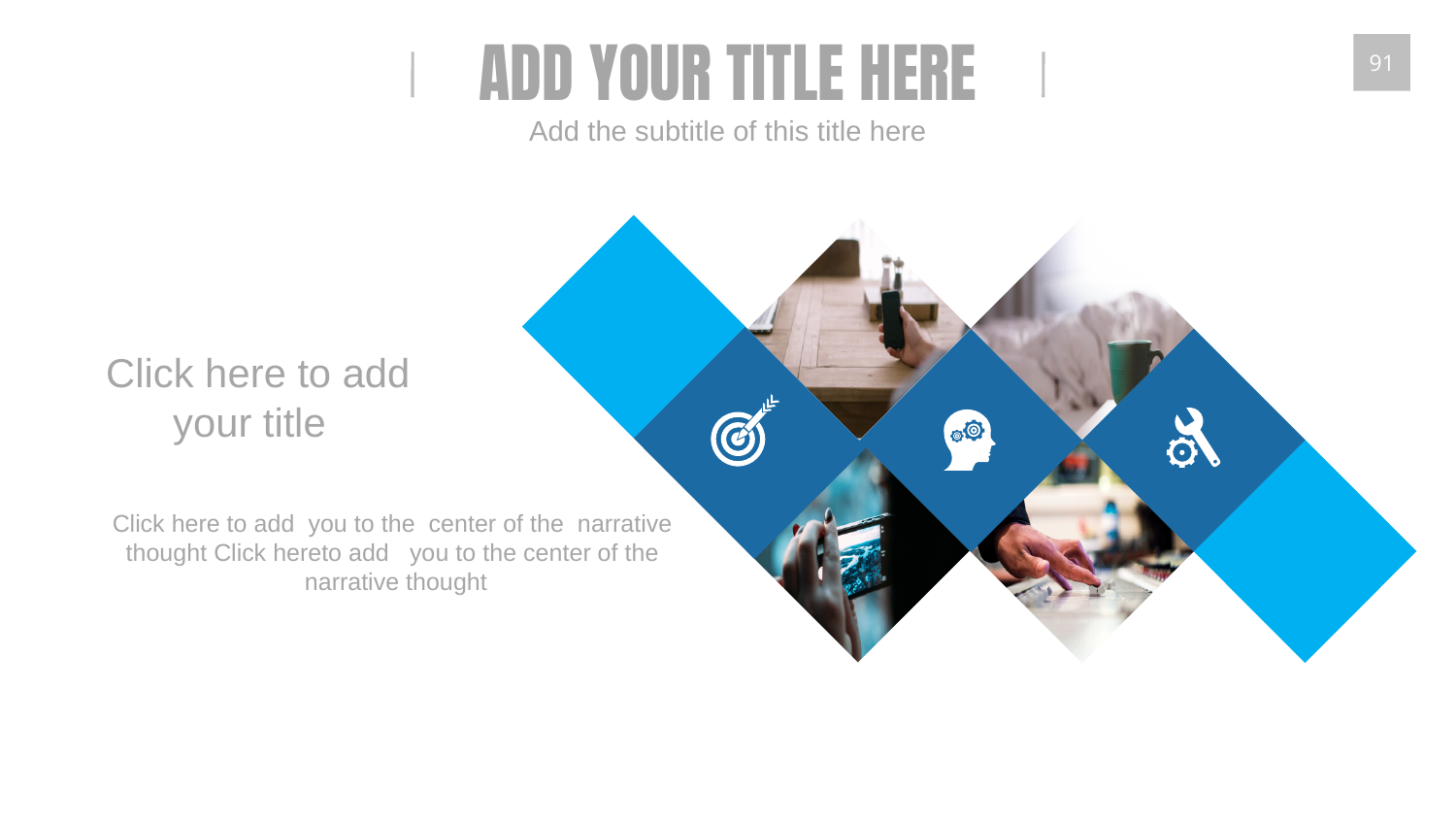

ADD YOUR TITLE HERE
Add the subtitle of this title here
91

Click here to add
      your title

Click here to add  you to the  center of the  narrative
thought Click hereto add   you to the center of the
narrative thought